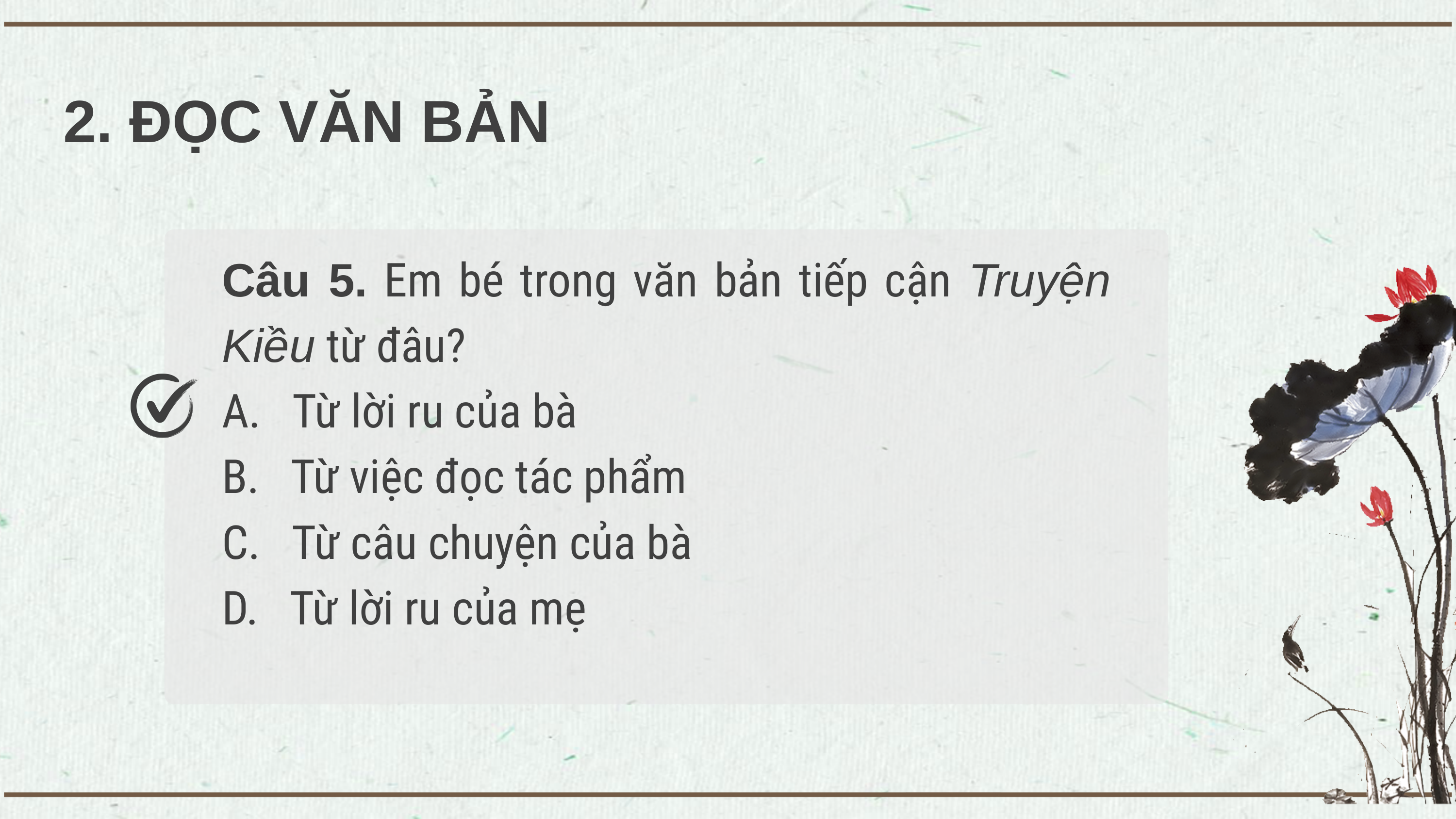

2. ĐỌC VĂN BẢN

Câu 5. Em bé trong văn bản tiếp cận Truyện Kiều từ đâu?
A.   Từ lời ru của bà
B.   Từ việc đọc tác phẩm
C.   Từ câu chuyện của bà
D.   Từ lời ru của mẹ